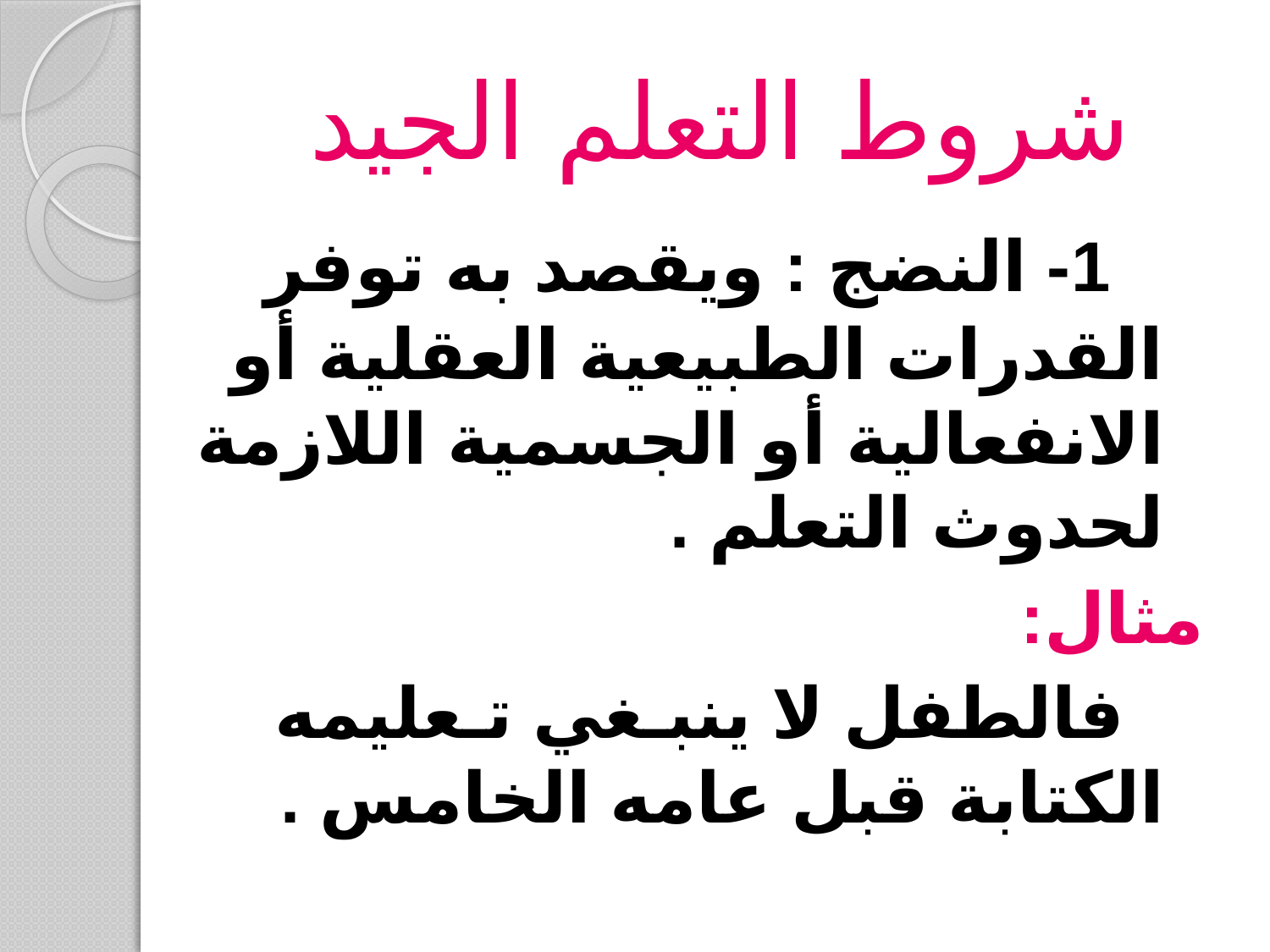

# شروط التعلم الجيد
    1- النضج : ويقصد به توفر القدرات الطبيعية العقلية أو الانفعالية أو الجسمية اللازمة لحدوث التعلم .
مثال:
    فالطفل لا ينبـغي تـعليمه الكتابة قبل عامه الخامس .